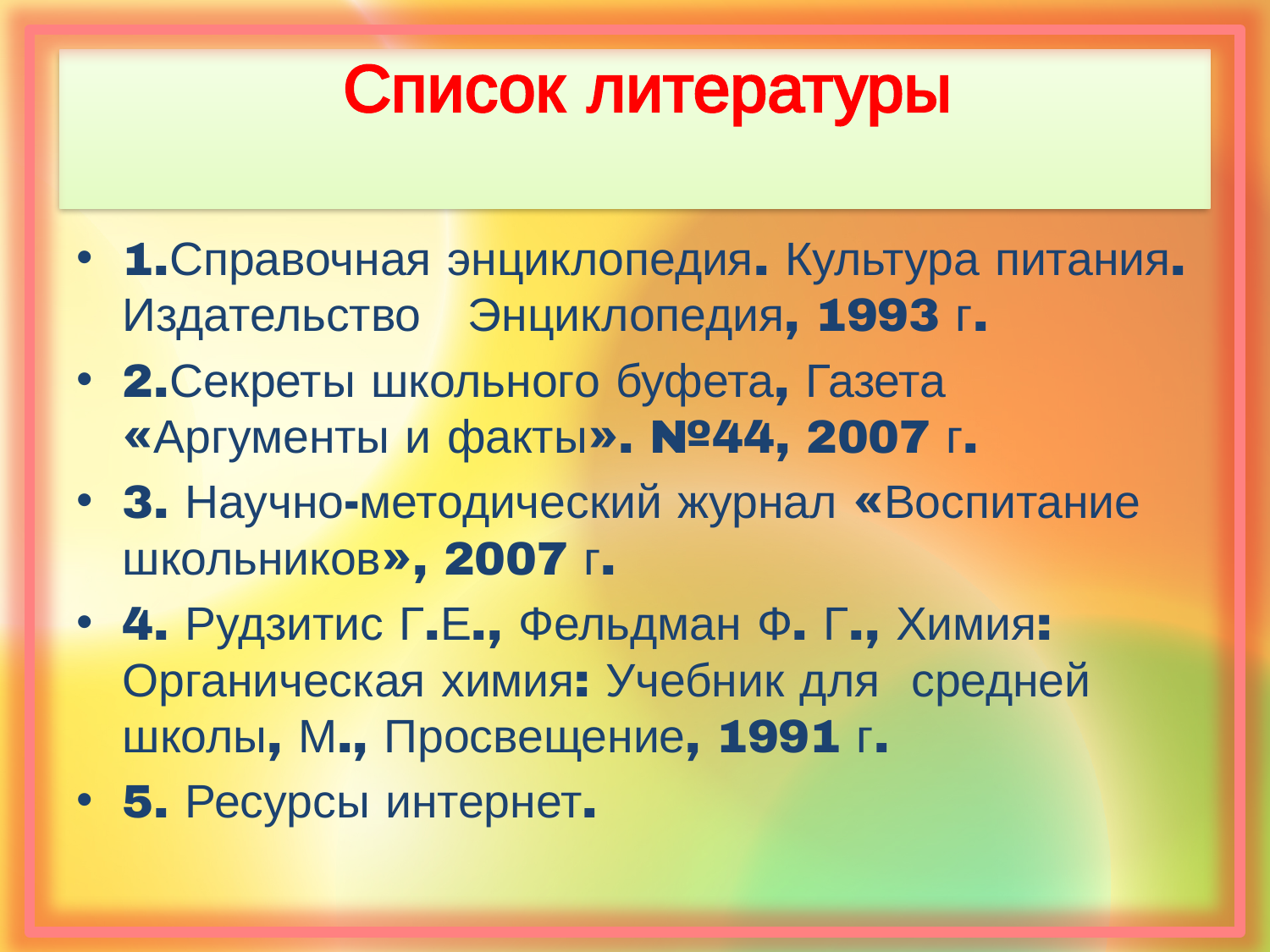

# Список литературы
1.Справочная энциклопедия. Культура питания. Издательство   Энциклопедия, 1993 г.
2.Секреты школьного буфета, Газета «Аргументы и факты». №44, 2007 г.
3. Научно-методический журнал «Воспитание школьников», 2007 г.
4. Рудзитис Г.Е., Фельдман Ф. Г., Химия: Органическая химия: Учебник для  средней школы, М., Просвещение, 1991 г.
5. Ресурсы интернет.